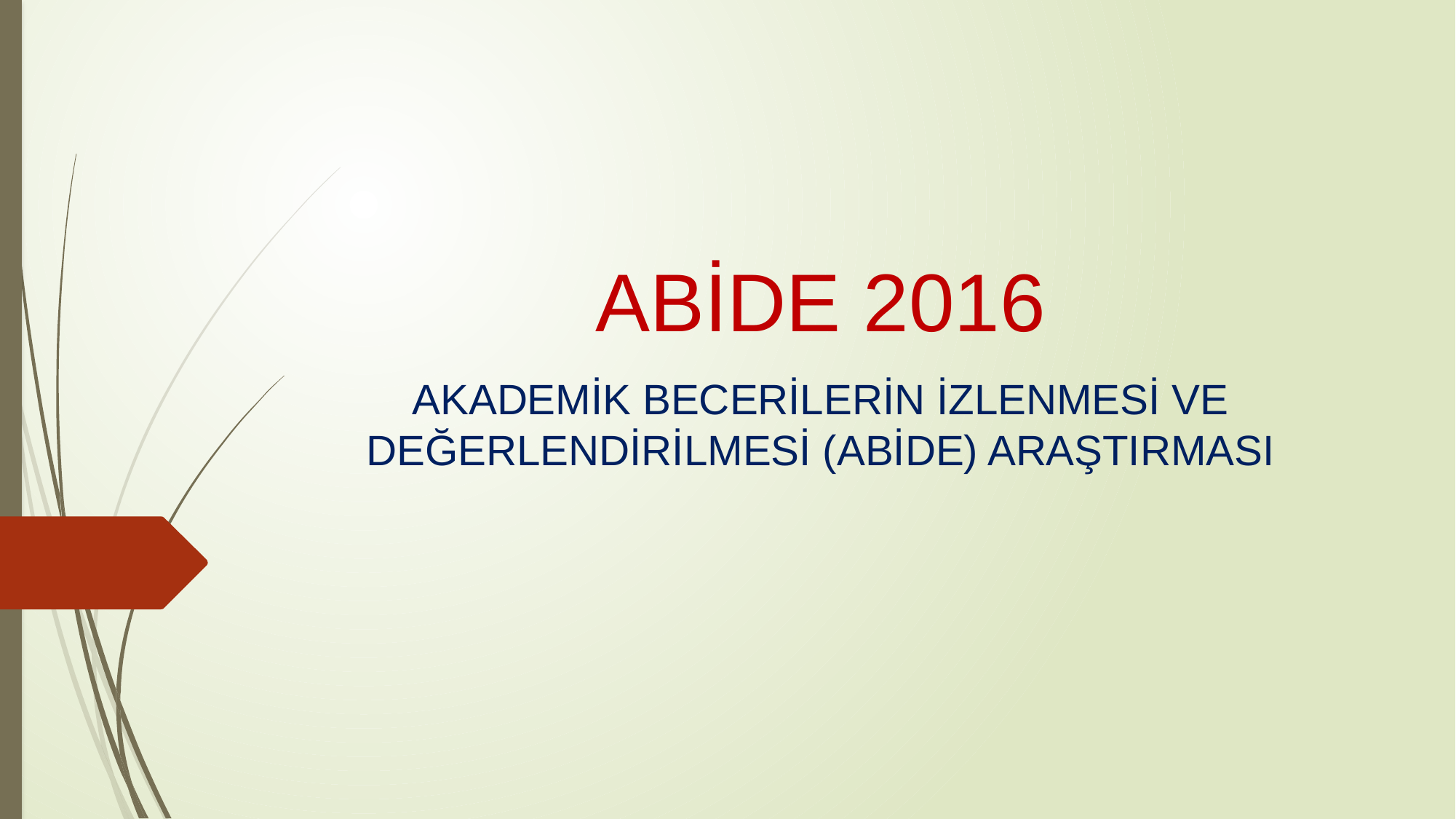

# ABİDE 2016
AKADEMİK BECERİLERİN İZLENMESİ VE DEĞERLENDİRİLMESİ (ABİDE) ARAŞTIRMASI